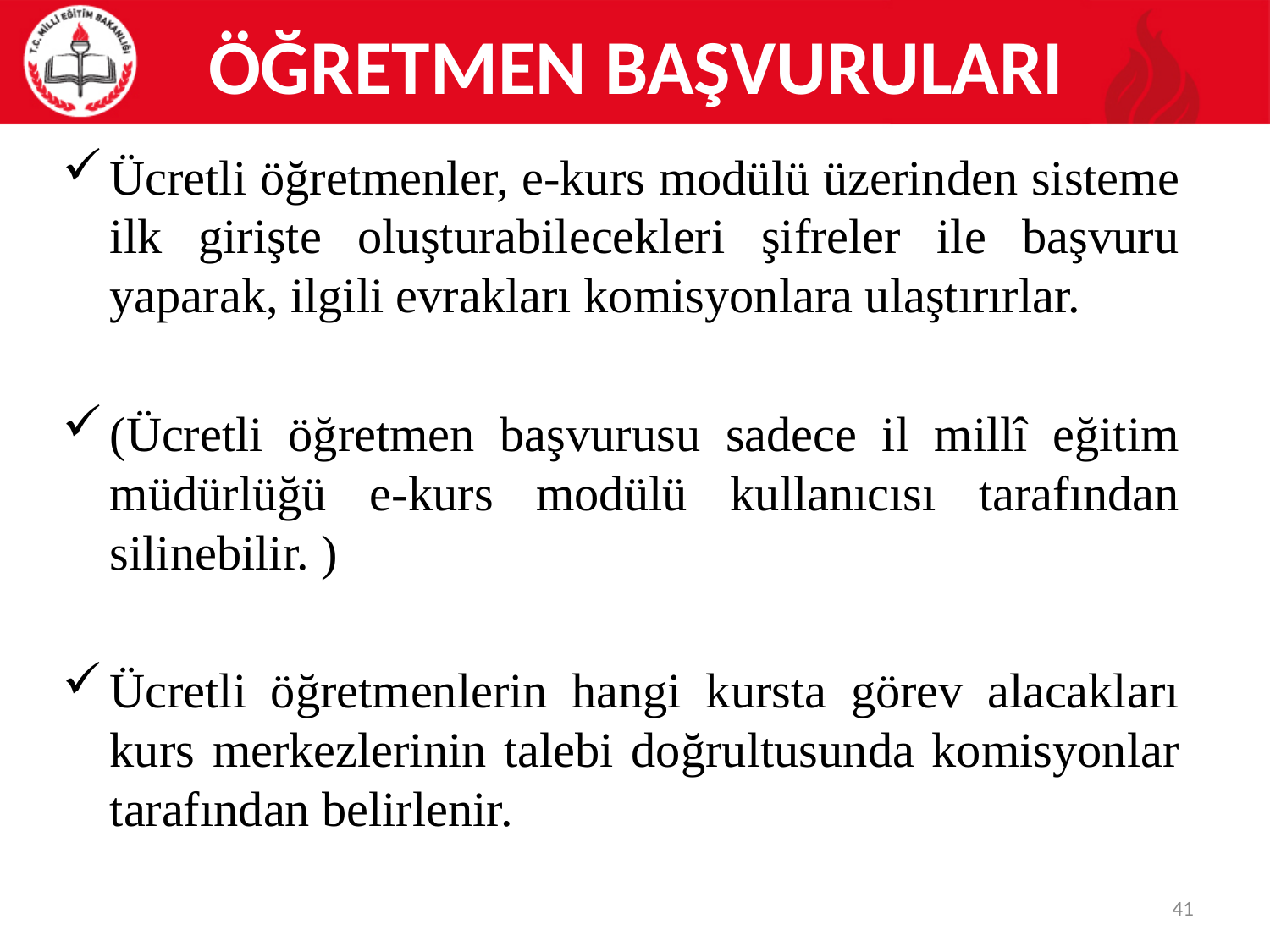

# ÖĞRETMEN BAŞVURULARI
Ücretli öğretmenler, e-kurs modülü üzerinden sisteme ilk girişte oluşturabilecekleri şifreler ile başvuru yaparak, ilgili evrakları komisyonlara ulaştırırlar.

(Ücretli öğretmen başvurusu sadece il millî eğitim müdürlüğü e-kurs modülü kullanıcısı tarafından silinebilir. )

Ücretli öğretmenlerin hangi kursta görev alacakları kurs merkezlerinin talebi doğrultusunda komisyonlar tarafından belirlenir.

41